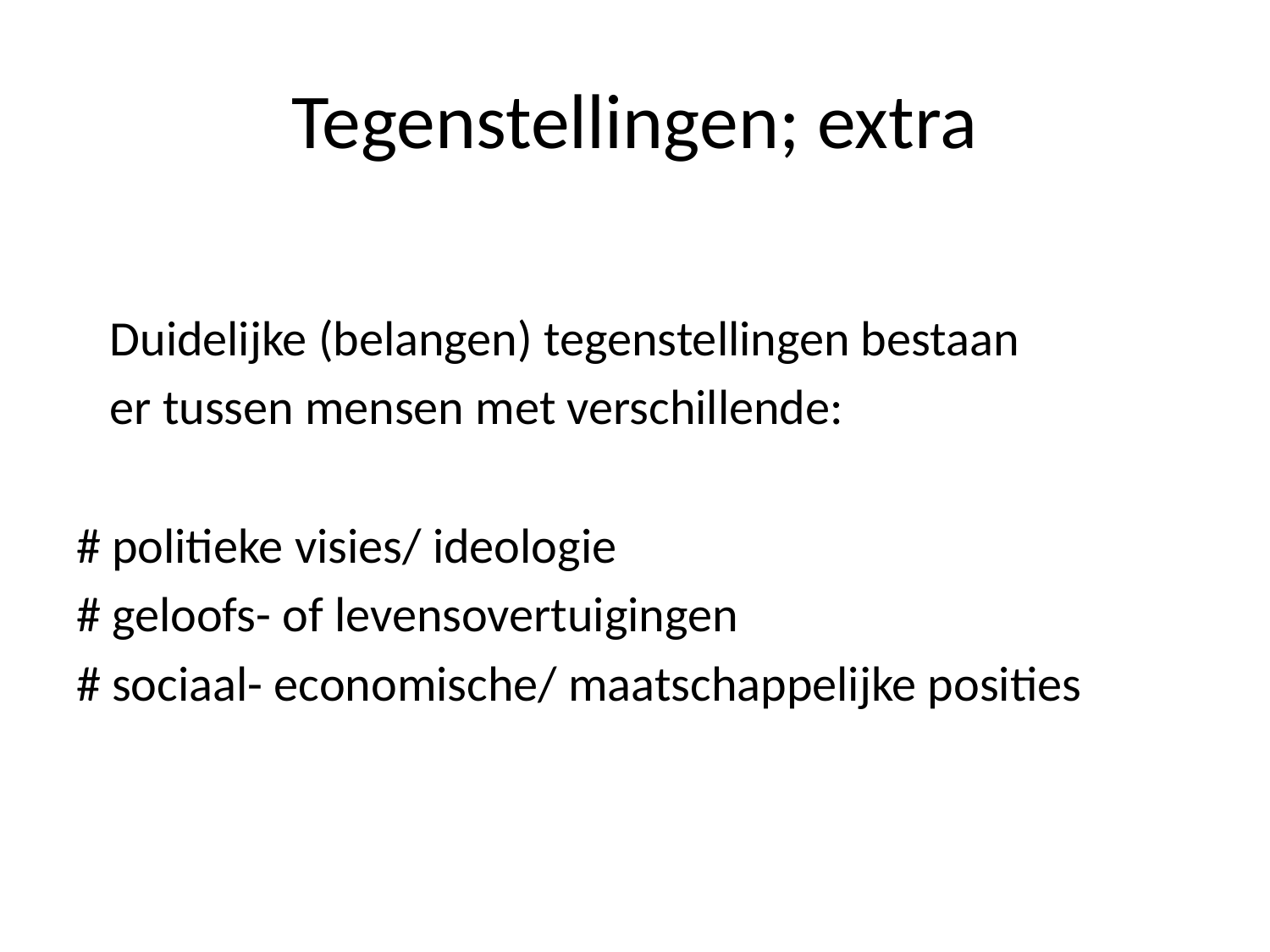

# Tegenstellingen; extra

   Duidelijke (belangen) tegenstellingen bestaan
   er tussen mensen met verschillende:

# politieke visies/ ideologie
# geloofs- of levensovertuigingen
# sociaal- economische/ maatschappelijke posities